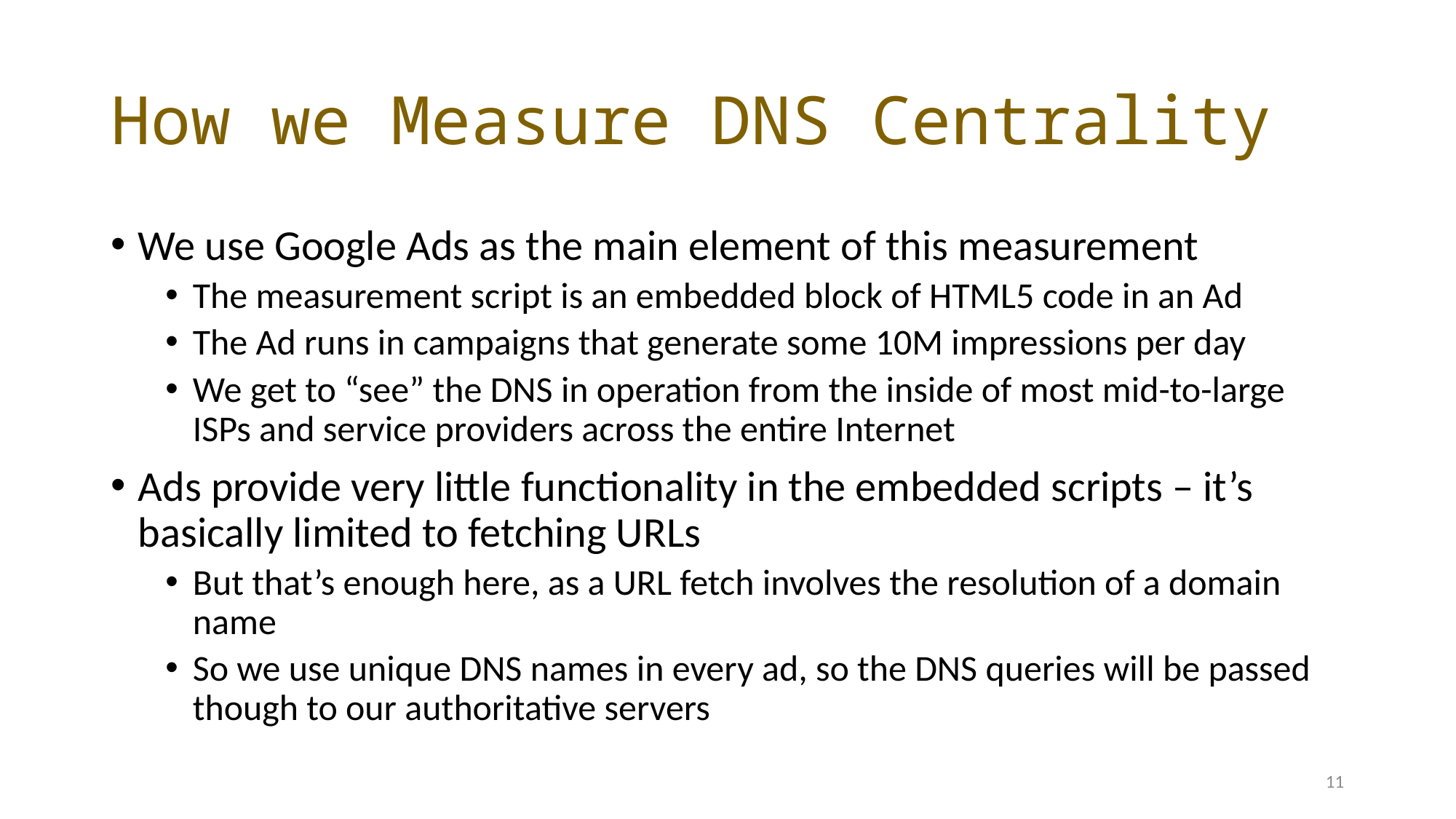

# How we Measure DNS Centrality
We use Google Ads as the main element of this measurement
The measurement script is an embedded block of HTML5 code in an Ad
The Ad runs in campaigns that generate some 10M impressions per day
We get to “see” the DNS in operation from the inside of most mid-to-large ISPs and service providers across the entire Internet
Ads provide very little functionality in the embedded scripts – it’s basically limited to fetching URLs
But that’s enough here, as a URL fetch involves the resolution of a domain name
So we use unique DNS names in every ad, so the DNS queries will be passed though to our authoritative servers
11